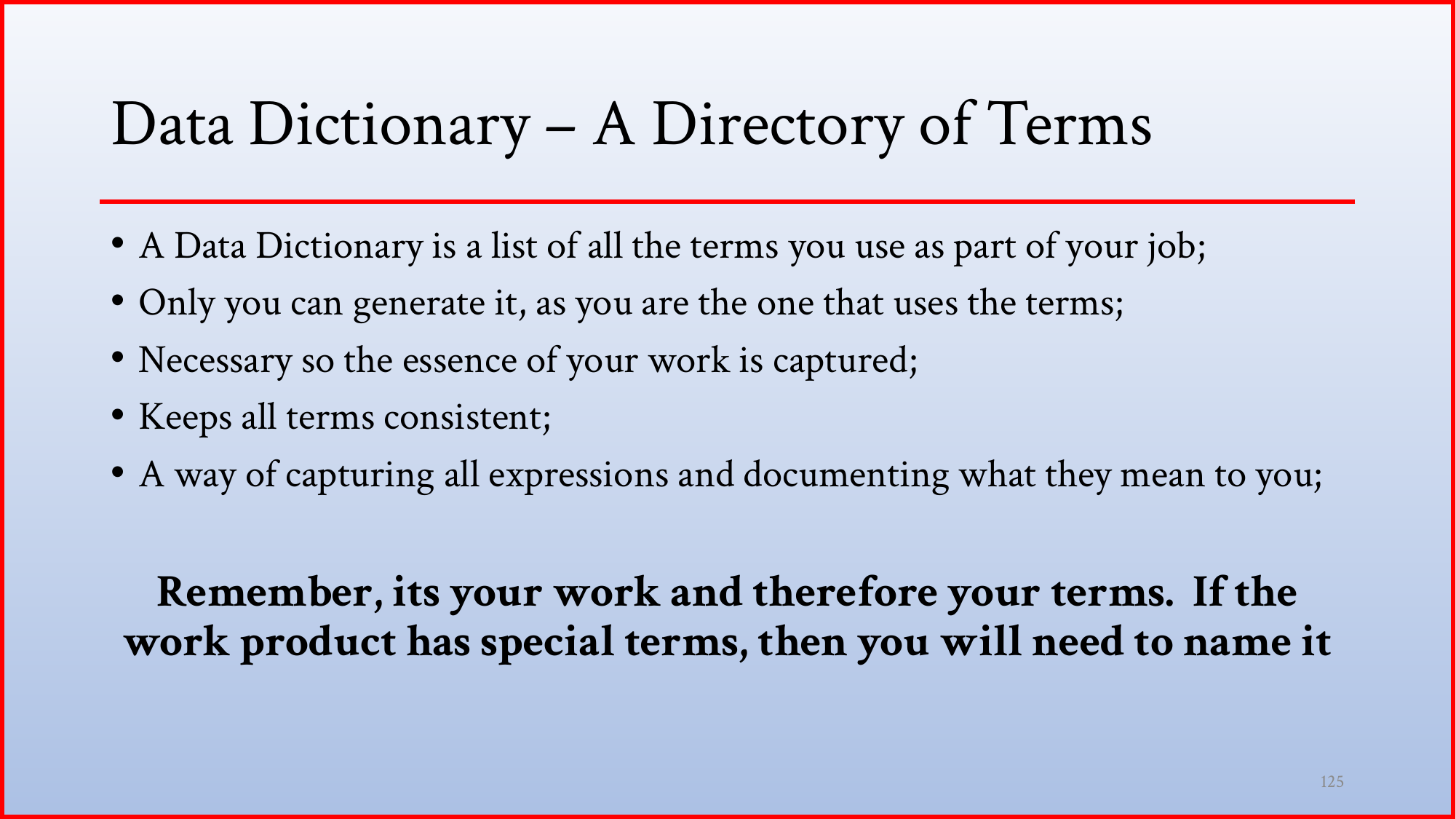

# Data Dictionary – A Directory of Terms
A Data Dictionary is a list of all the terms you use as part of your job;
Only you can generate it, as you are the one that uses the terms;
Necessary so the essence of your work is captured;
Keeps all terms consistent;
A way of capturing all expressions and documenting what they mean to you;

Remember, its your work and therefore your terms.  If the work product has special terms, then you will need to name it

125